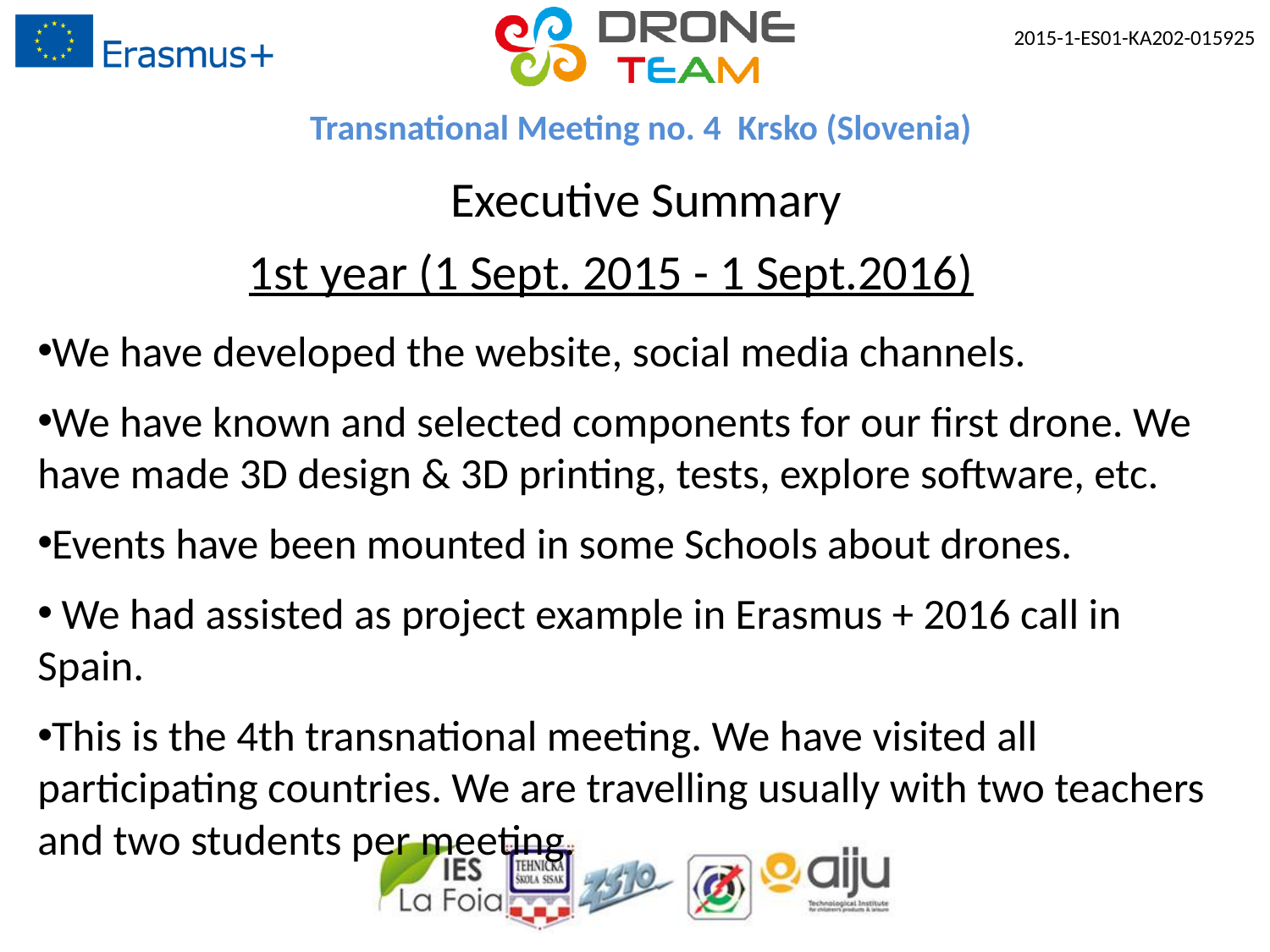

# Transnational Meeting no. 4  Krsko (Slovenia)
Executive Summary
1st year (1 Sept. 2015 - 1 Sept.2016)
We have developed the website, social media channels.
We have known and selected components for our first drone. We have made 3D design & 3D printing, tests, explore software, etc.
Events have been mounted in some Schools about drones.
 We had assisted as project example in Erasmus + 2016 call in Spain.
This is the 4th transnational meeting. We have visited all participating countries. We are travelling usually with two teachers and two students per meeting.